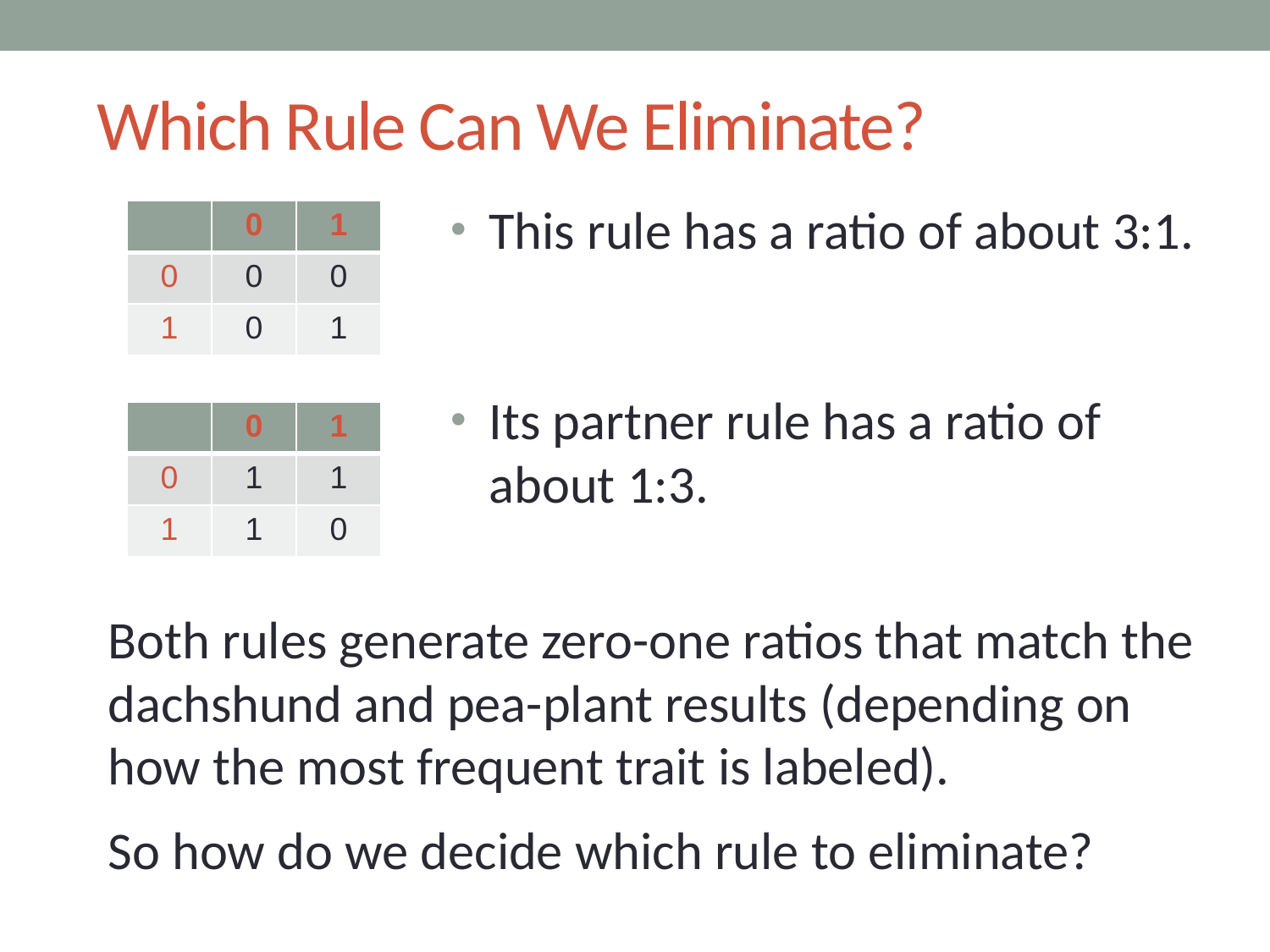

# Which Rule Can We Eliminate?
This rule has a ratio of about 3:1.
Its partner rule has a ratio of about 1:3.
Both rules generate zero-one ratios that match the dachshund and pea-plant results (depending on how the most frequent trait is labeled).
So how do we decide which rule to eliminate?
|  | 0 | 1 |
| --- | --- | --- |
| 0 | 0 | 0 |
| 1 | 0 | 1 |
|  | 0 | 1 |
| --- | --- | --- |
| 0 | 1 | 1 |
| 1 | 1 | 0 |